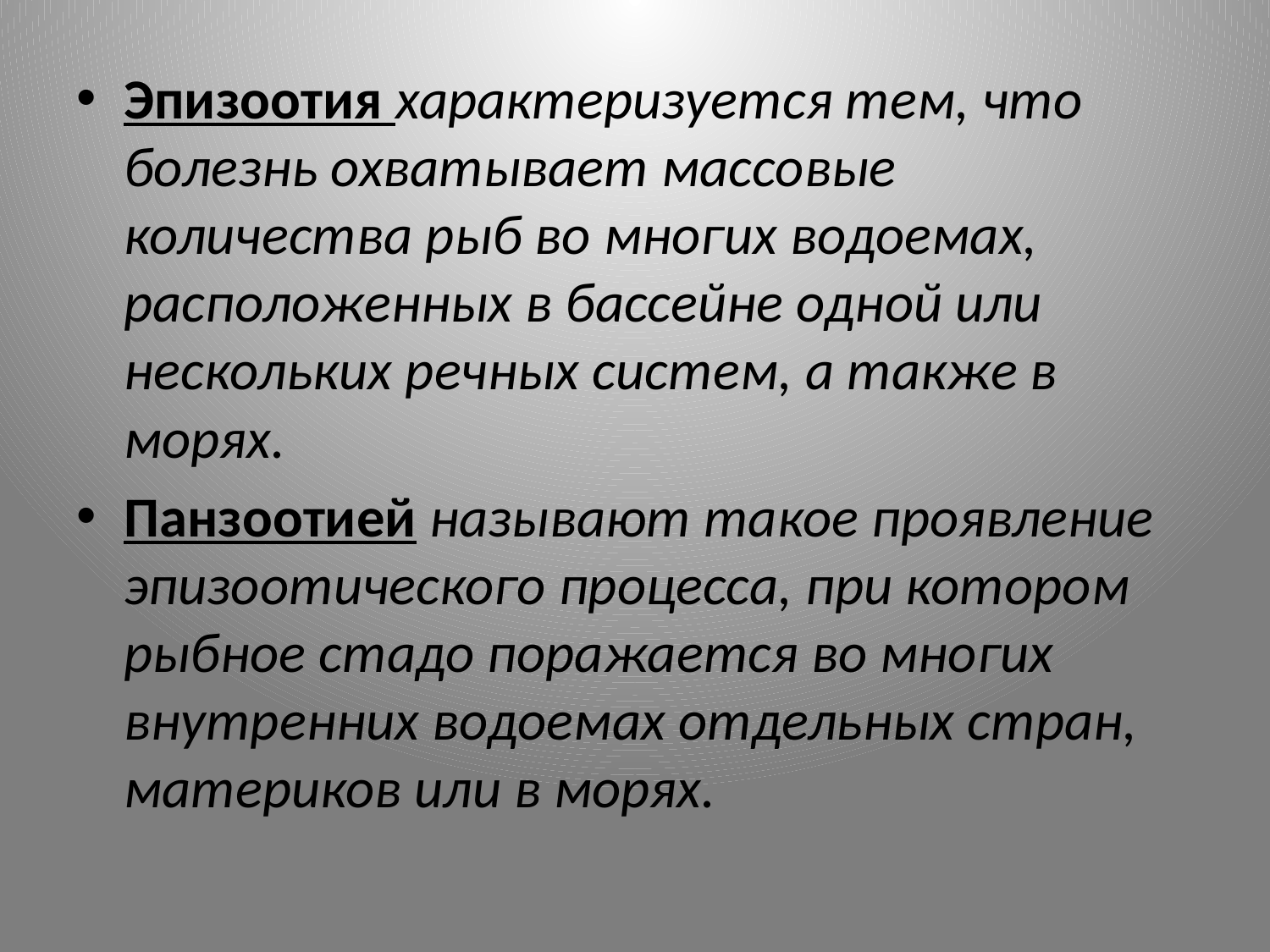

Эпизоотия характеризуется тем, что болезнь охватывает массовые количества рыб во многих водоемах, расположенных в бассейне одной или нескольких речных систем, а также в морях.
Панзоотией называют такое проявление эпизоотического процесса, при котором рыбное стадо поражается во многих внутренних водоемах отдельных стран, материков или в морях.